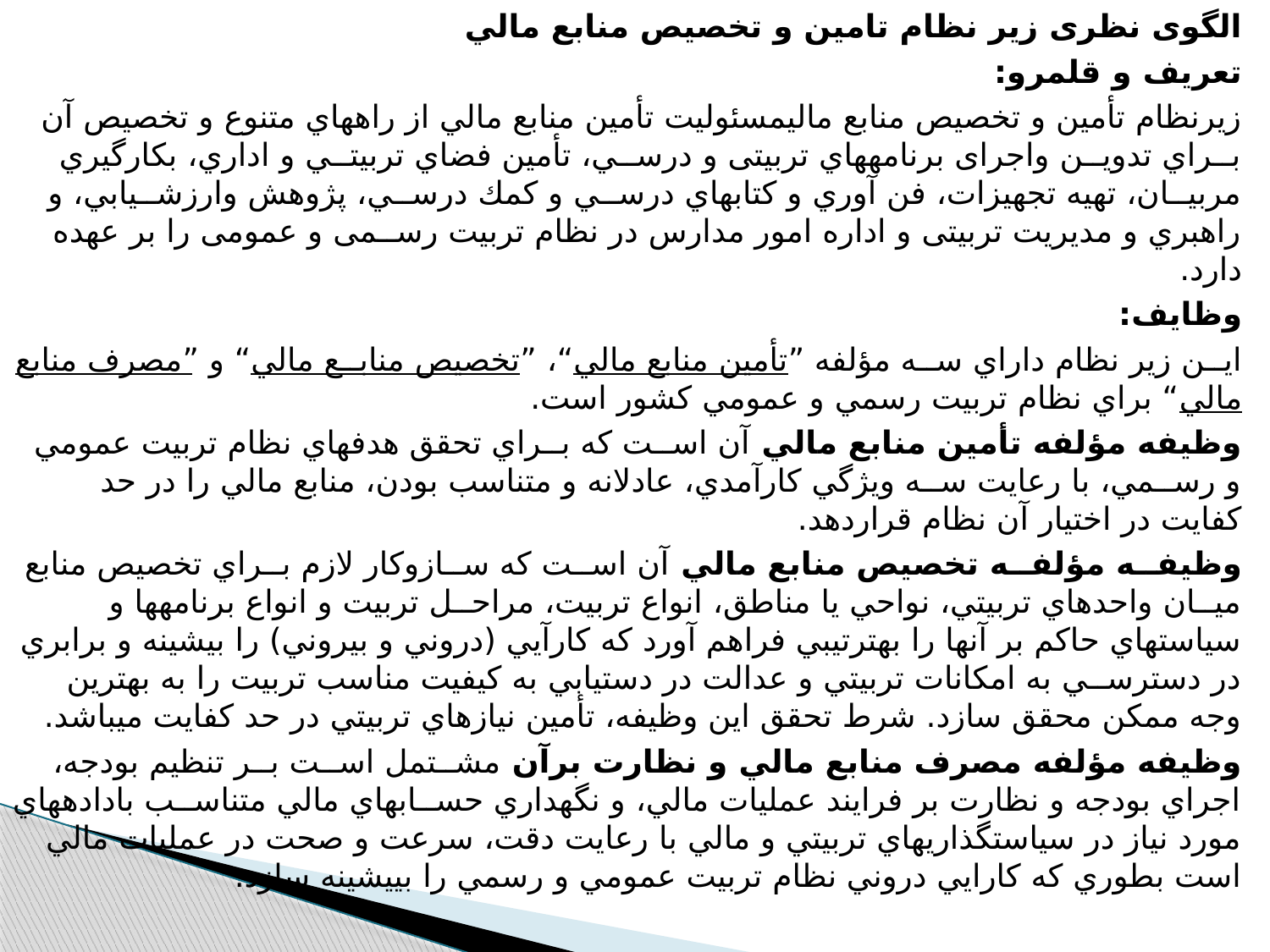

الگوی نظری زير نظام تامين و تخصيص منابع مالي
تعریف و قلمرو:
زيرنظام تأمين و تخصيص منابع ماليمسئوليت تأمين منابع مالي از راههاي متنوع و تخصيص آن بــراي تدويــن واجرای برنامههاي تربيتی و درســي، تأمين فضاي تربيتــي و اداري، بكارگيري مربيــان، تهيه تجهيزات، فن آوري و كتابهاي درســي و كمك درســي، پژوهش وارزشــيابي، و راهبري و مديريت تربيتی و اداره امور مدارس در نظام تربيت رســمی و عمومی را بر عهده دارد.
وظايف:
ايــن زير نظام داراي ســه مؤلفه ”تأمين منابع مالي“، ”تخصيص منابــع مالي“ و ”مصرف منابع مالي“ براي نظام تربيت رسمي و عمومي كشور است.
وظيفه مؤلفه تأمين منابع مالي آن اســت كه بــراي تحقق هدفهاي نظام تربيت عمومي و رســمي، با رعايت ســه ويژگي كارآمدي، عادلانه و متناسب بودن، منابع مالي را در حد كفايت در اختيار آن نظام قراردهد.
وظيفــه مؤلفــه تخصيص منابع مالي آن اســت كه ســازوكار لازم بــراي تخصيص منابع ميــان واحدهاي تربيتي، نواحي يا مناطق، انواع تربيت، مراحــل تربيت و انواع برنامهها و سياستهاي حاكم بر آنها را بهترتيبي فراهم آورد كه كارآيي (دروني و بيروني) را بيشينه و برابري در دسترســي به امكانات تربيتي و عدالت در دستيابي به كيفيت مناسب تربيت را به بهترين وجه ممكن محقق سازد. شرط تحقق اين وظيفه، تأمين نيازهاي تربيتي در حد كفايت ميباشد.
وظيفه مؤلفه مصرف منابع مالي و نظارت برآن مشــتمل اســت بــر تنظيم بودجه، اجراي بودجه و نظارت بر فرايند عمليات مالي، و نگهداري حســابهاي مالي متناســب بادادههاي مورد نياز در سياستگذاريهاي تربيتي و مالي با رعايت دقت، سرعت و صحت در عمليات مالي است بطوري كه كارايي دروني نظام تربيت عمومي و رسمي را بييشينه سازد.